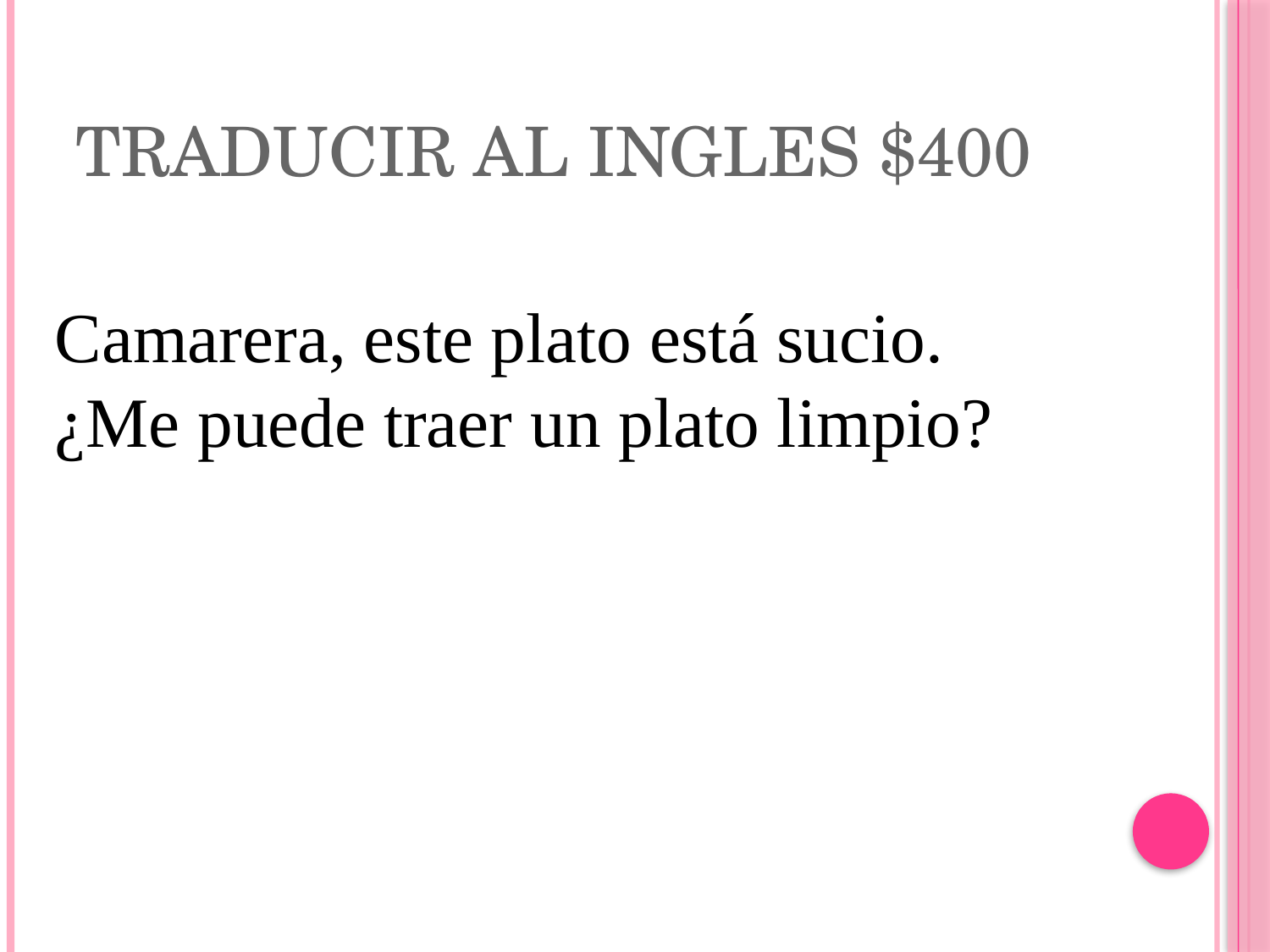

# Traducir al ingles $400
Camarera, este plato está sucio.  ¿Me puede traer un plato limpio?